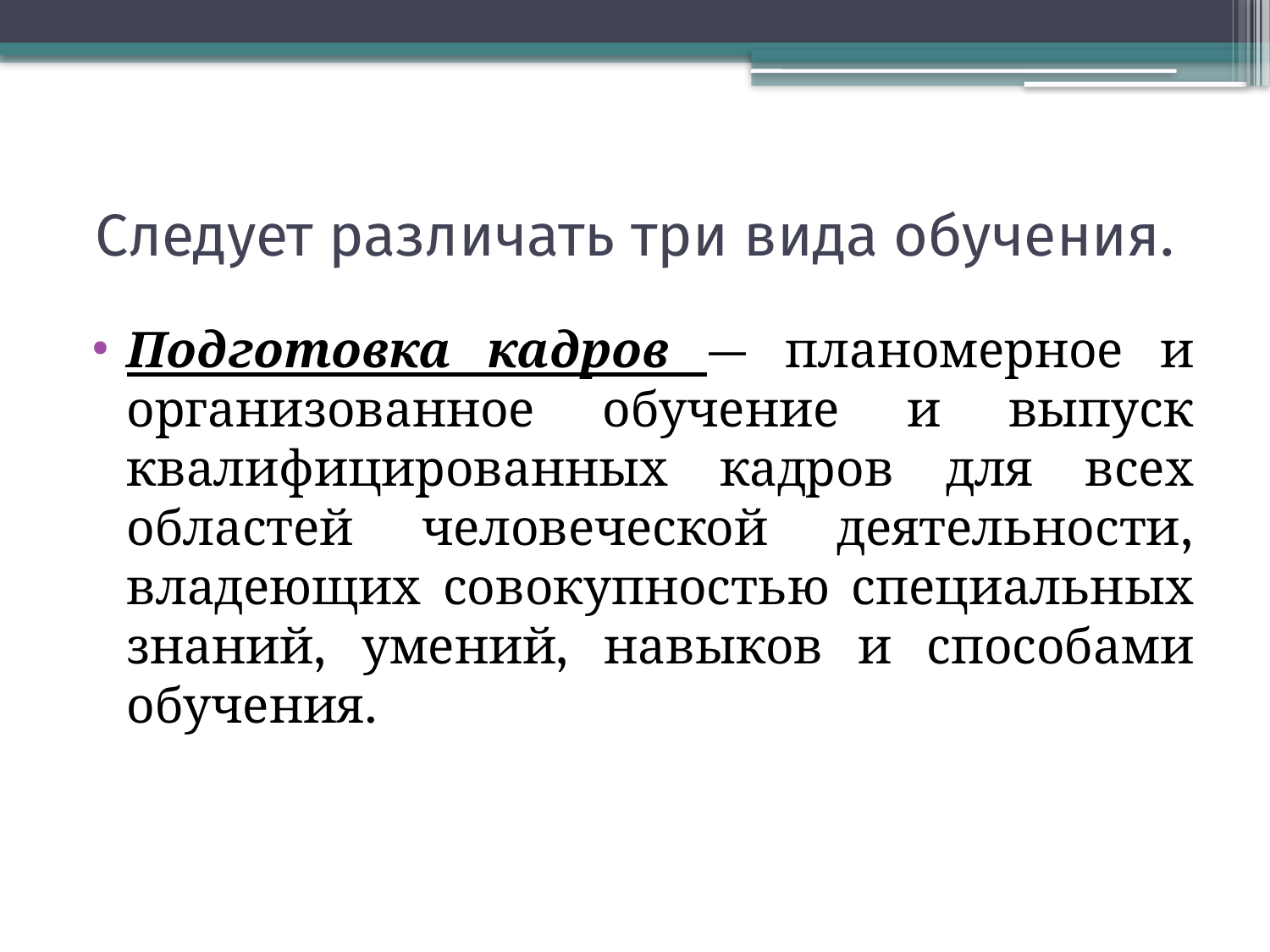

# Следует различать три вида обучения.
Подготовка кадров — планомерное и организованное обучение и выпуск квалифицированных кадров для всех областей человеческой деятельности, владеющих совокупностью специальных знаний, умений, навыков и способами обучения.